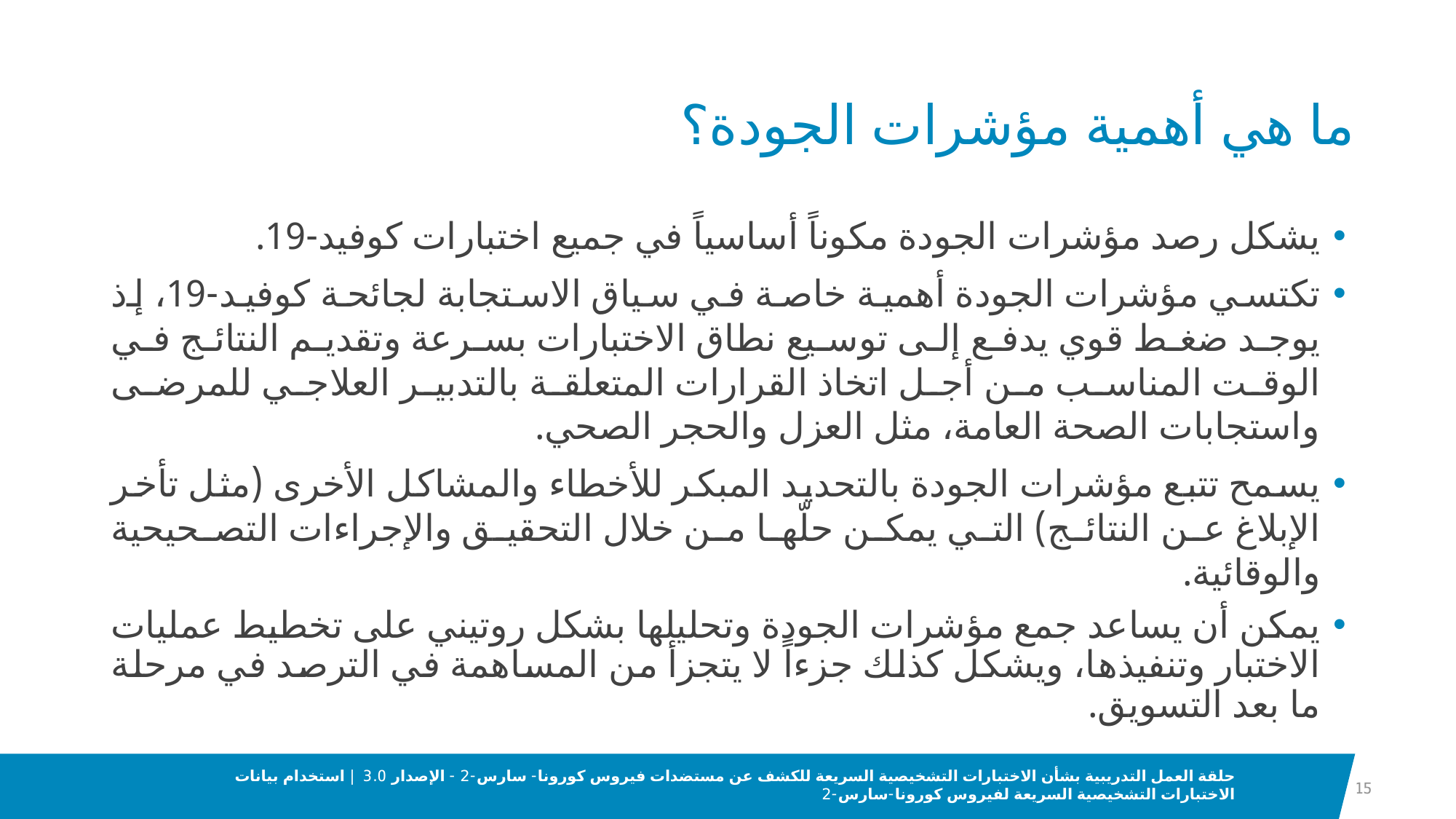

# ما هي أهمية مؤشرات الجودة؟
يشكل رصد مؤشرات الجودة مكوناً أساسياً في جميع اختبارات كوفيد-19.
تكتسي مؤشرات الجودة أهمية خاصة في سياق الاستجابة لجائحة كوفيد-19، إذ يوجد ضغط قوي يدفع إلى توسيع نطاق الاختبارات بسرعة وتقديم النتائج في الوقت المناسب من أجل اتخاذ القرارات المتعلقة بالتدبير العلاجي للمرضى واستجابات الصحة العامة، مثل العزل والحجر الصحي.
يسمح تتبع مؤشرات الجودة بالتحديد المبكر للأخطاء والمشاكل الأخرى (مثل تأخر الإبلاغ عن النتائج) التي يمكن حلّها من خلال التحقيق والإجراءات التصحيحية والوقائية.
يمكن أن يساعد جمع مؤشرات الجودة وتحليلها بشكل روتيني على تخطيط عمليات الاختبار وتنفيذها، ويشكل كذلك جزءاً لا يتجزأ من المساهمة في الترصد في مرحلة ما بعد التسويق.
15
حلقة العمل التدريبية بشأن الاختبارات التشخيصية السريعة للكشف عن مستضدات فيروس كورونا- سارس-2 - الإصدار 3.0 | استخدام بيانات الاختبارات التشخيصية السريعة لفيروس كورونا-سارس-2